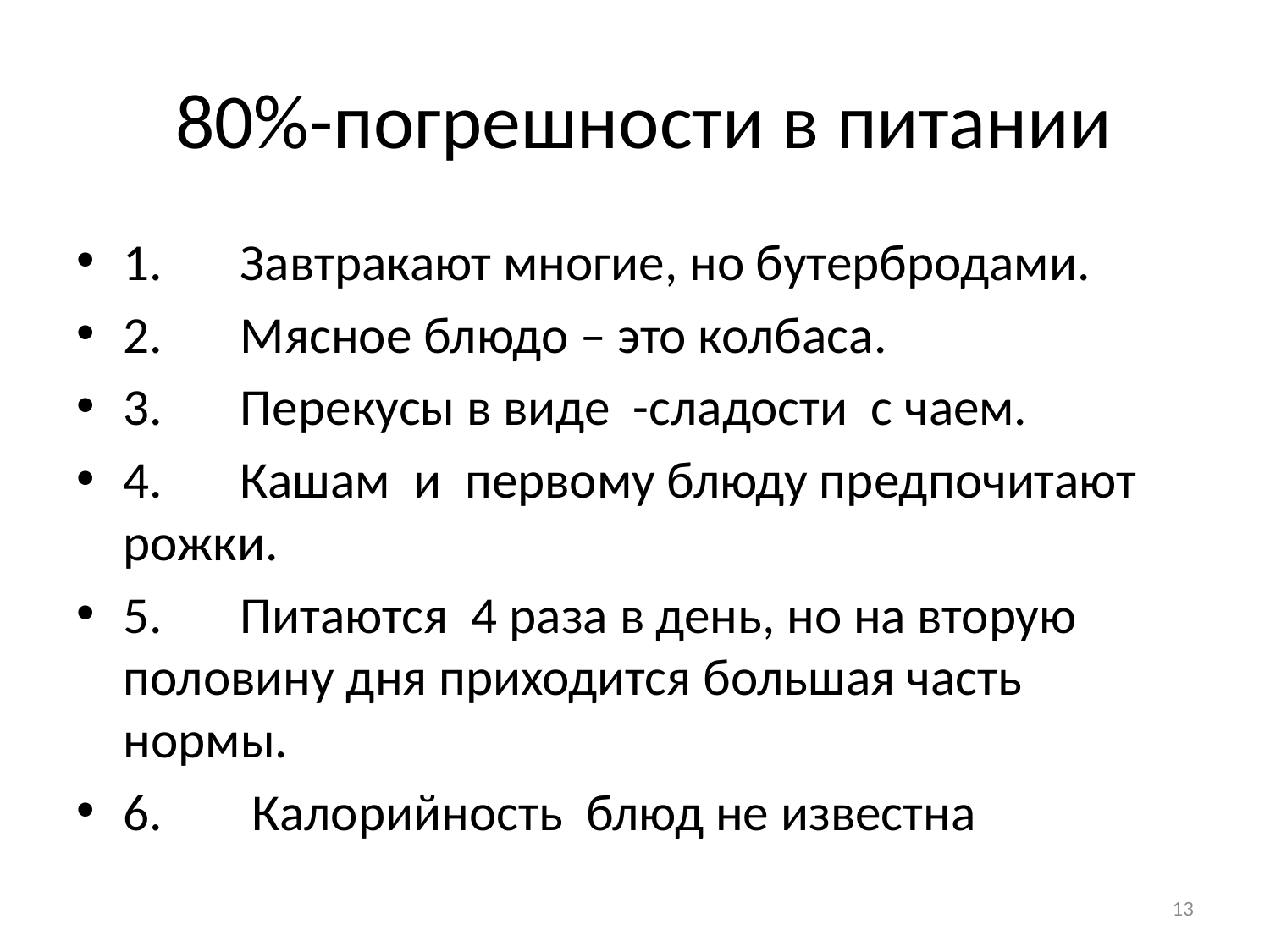

# 80%-погрешности в питании
1.	Завтракают многие, но бутербродами.
2.	Мясное блюдо – это колбаса.
3.	Перекусы в виде  -сладости  с чаем.
4.	Кашам  и  первому блюду предпочитают  рожки.
5.	Питаются  4 раза в день, но на вторую половину дня приходится большая часть нормы.
6.	 Калорийность  блюд не известна

13